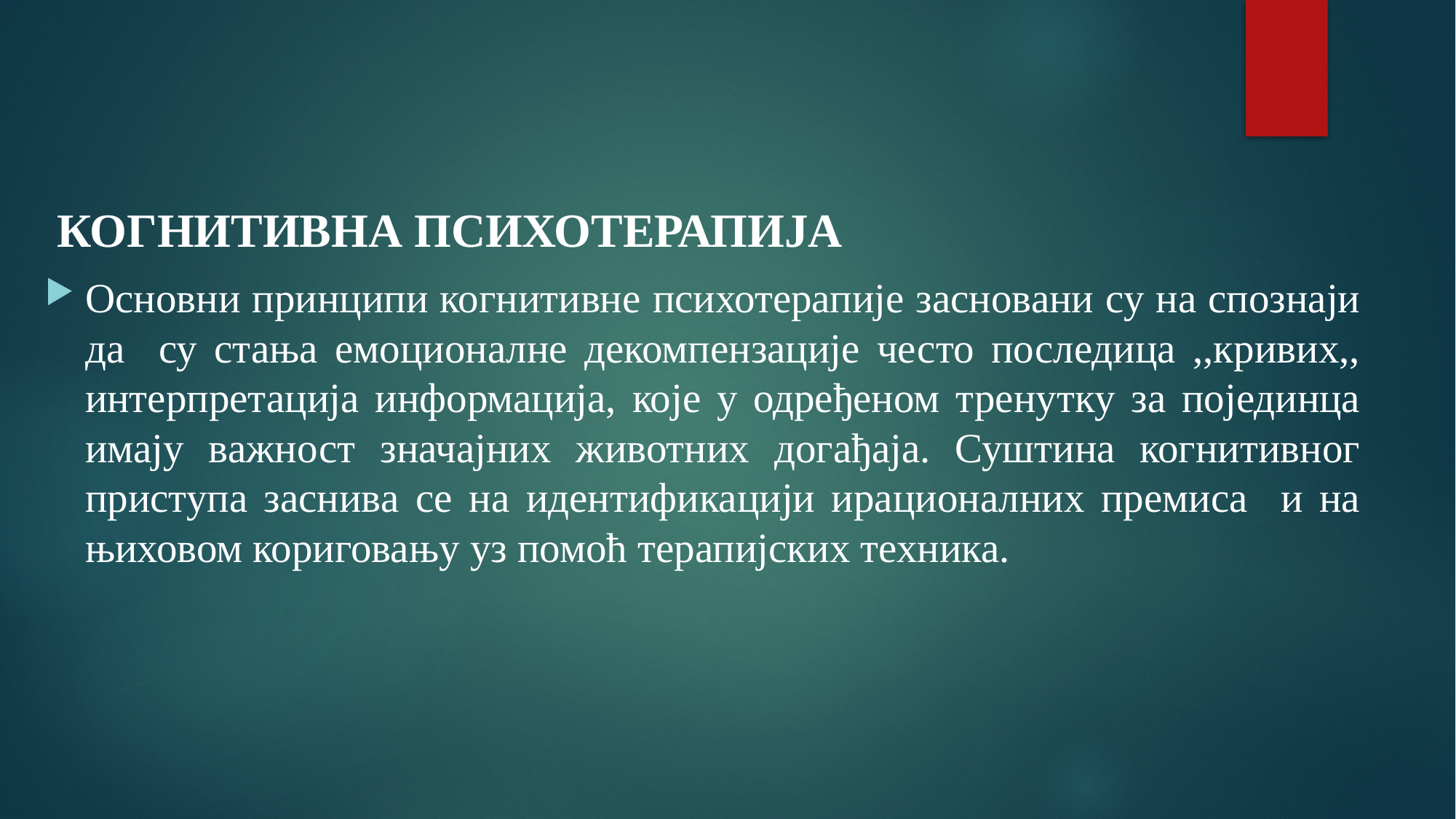

КОГНИТИВНА ПСИХОТЕРАПИЈА
Основни принципи когнитивне психотерапије засновани су на спознаји да  су стања емоционалне декомпензације често последица ,,кривих,, интерпретација информација, које у одређеном тренутку за појединца имају важност значајних животних догађаја. Суштина когнитивног приступа заснива се на идентификацији ирационалних премиса  и на њиховом кориговању уз помоћ терапијских техника.